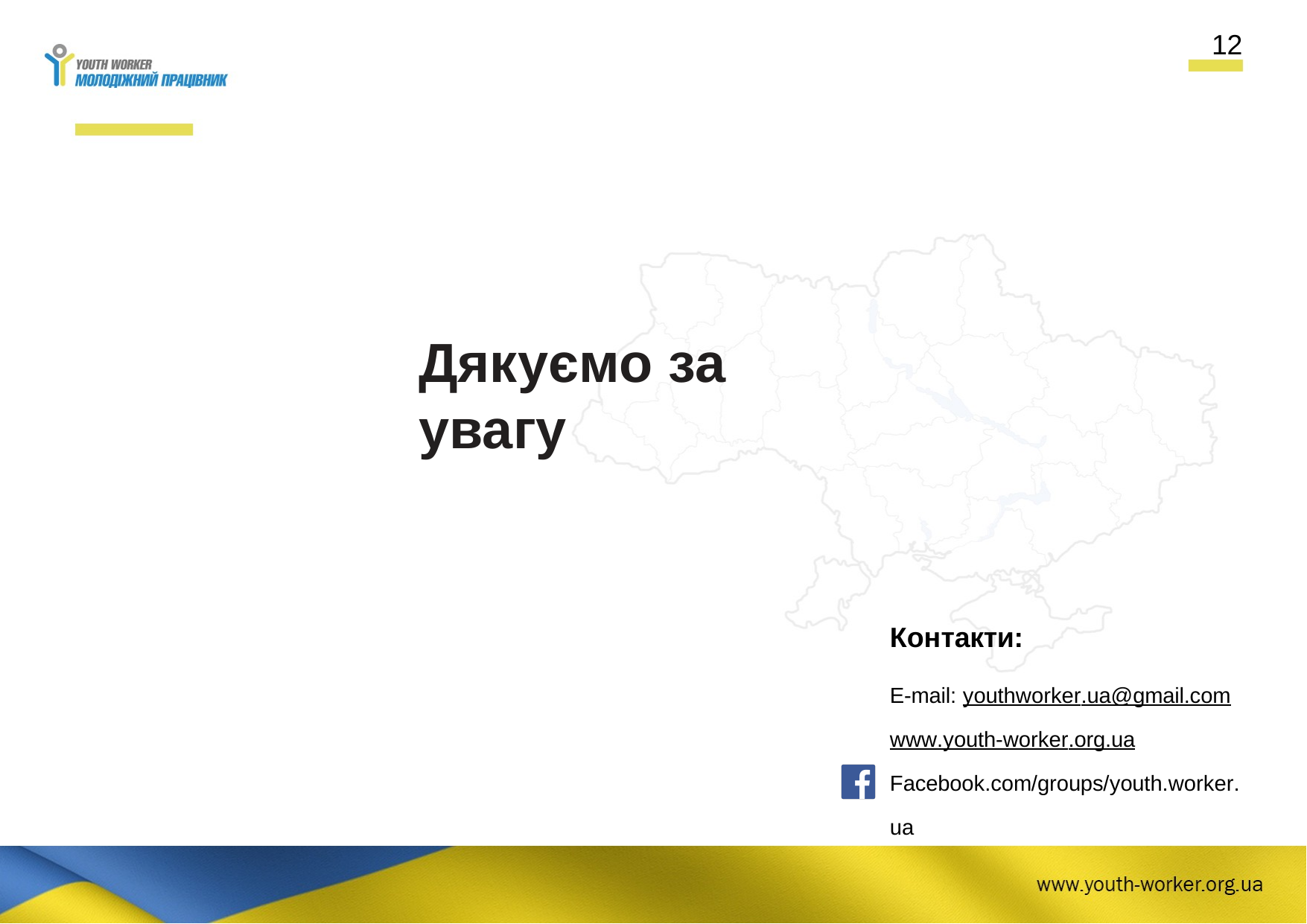

12
Дякуємо за увагу
Контакти:
E-mail: youthworker.ua@gmail.com www.youth-worker.org.ua Facebook.com/groups/youth.worker.ua